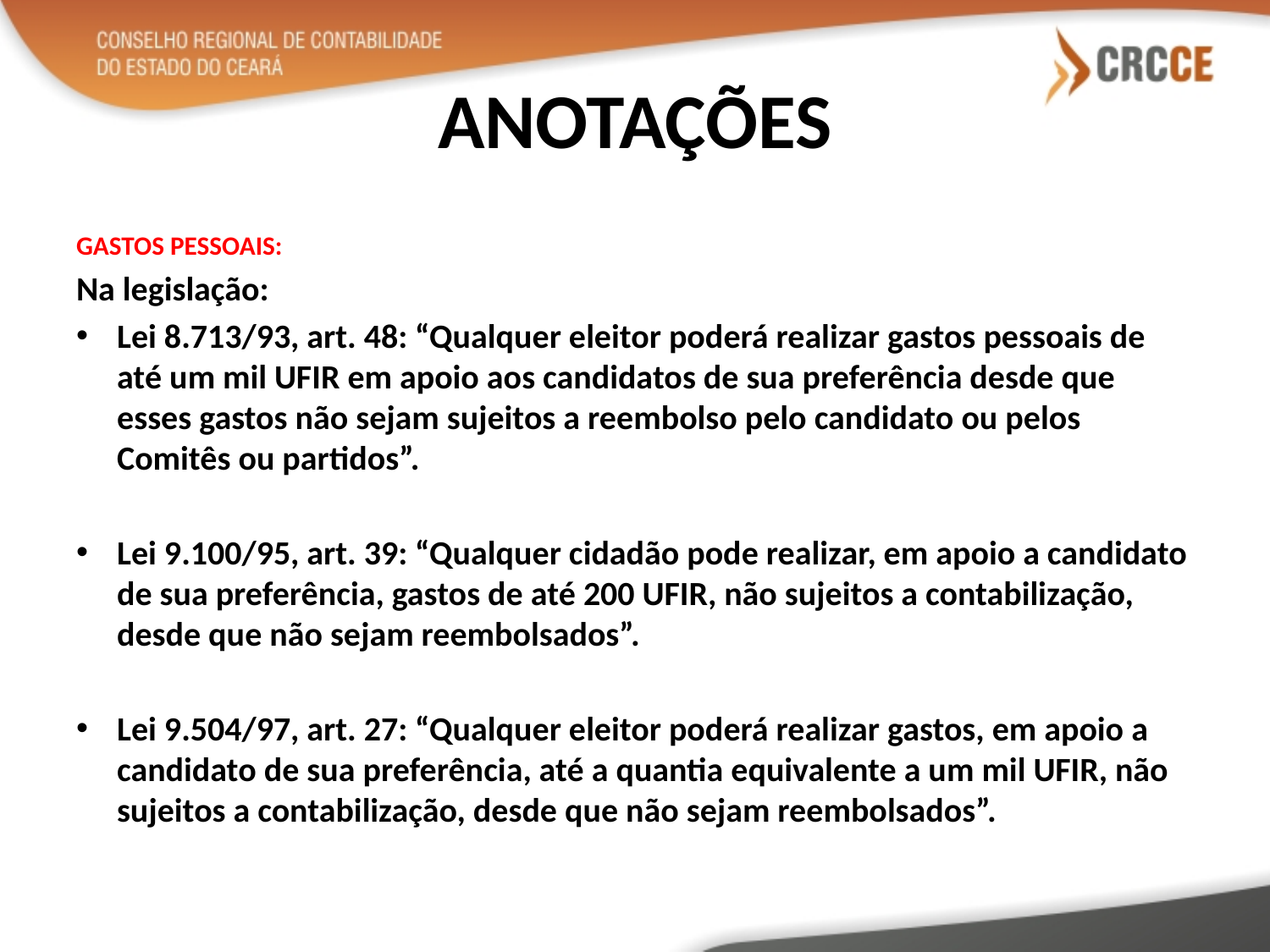

# ANOTAÇÕES
GASTOS PESSOAIS:
Na legislação:
Lei 8.713/93, art. 48: “Qualquer eleitor poderá realizar gastos pessoais de até um mil UFIR em apoio aos candidatos de sua preferência desde que esses gastos não sejam sujeitos a reembolso pelo candidato ou pelos Comitês ou partidos”.

Lei 9.100/95, art. 39: “Qualquer cidadão pode realizar, em apoio a candidato de sua preferência, gastos de até 200 UFIR, não sujeitos a contabilização, desde que não sejam reembolsados”.

Lei 9.504/97, art. 27: “Qualquer eleitor poderá realizar gastos, em apoio a candidato de sua preferência, até a quantia equivalente a um mil UFIR, não sujeitos a contabilização, desde que não sejam reembolsados”.